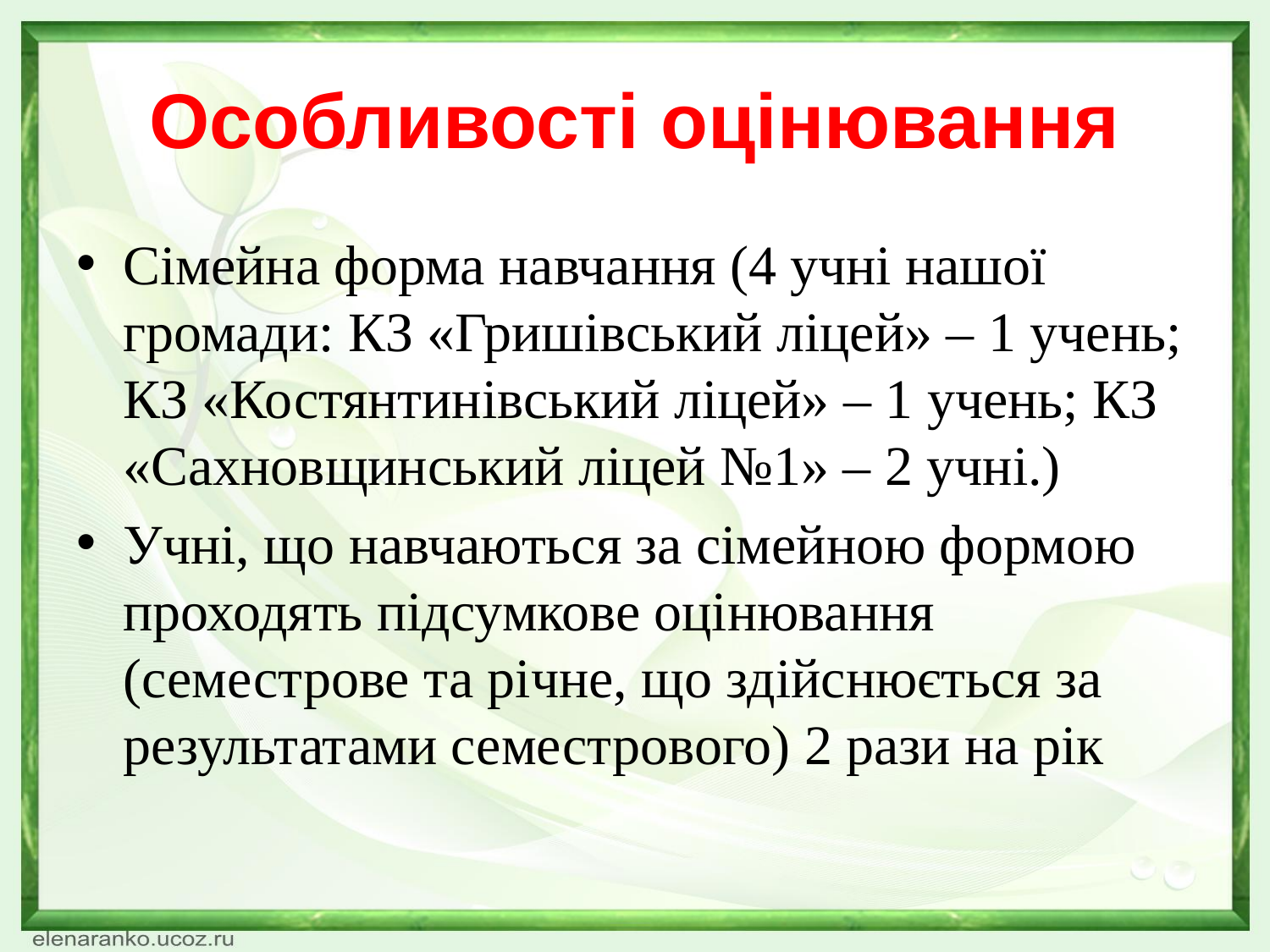

# Особливості оцінювання
Сімейна форма навчання (4 учні нашої громади: КЗ «Гришівський ліцей» – 1 учень; КЗ «Костянтинівський ліцей» – 1 учень; КЗ «Сахновщинський ліцей №1» – 2 учні.)
Учні, що навчаються за сімейною формою проходять підсумкове оцінювання (семестрове та річне, що здійснюється за результатами семестрового) 2 рази на рік